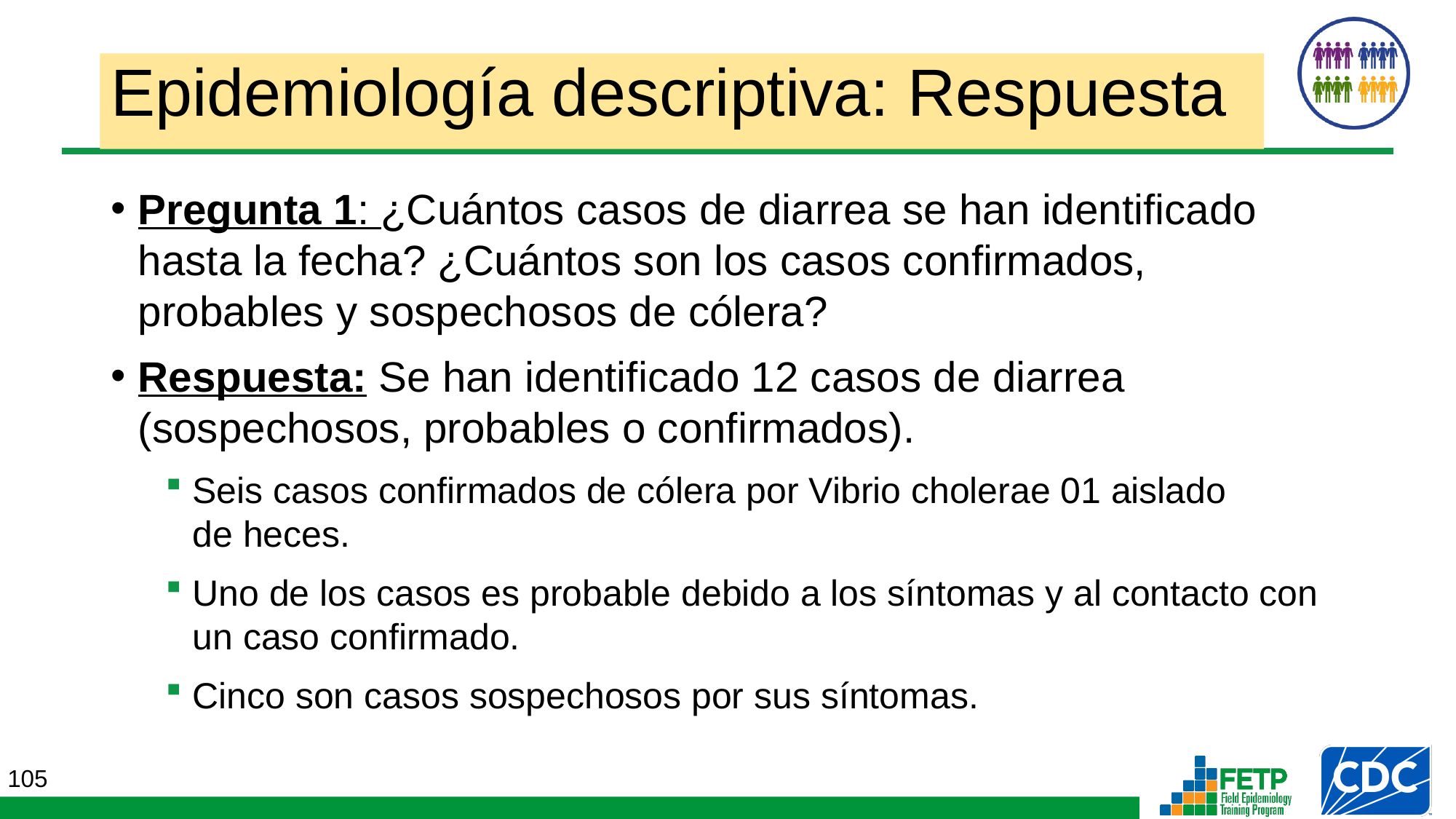

Epidemiología descriptiva: Respuesta
Pregunta 1: ¿Cuántos casos de diarrea se han identificado hasta la fecha? ¿Cuántos son los casos confirmados, probables y sospechosos de cólera?
Respuesta: Se han identificado 12 casos de diarrea (sospechosos, probables o confirmados).
Seis casos confirmados de cólera por Vibrio cholerae 01 aislado
de heces.
Uno de los casos es probable debido a los síntomas y al contacto con un caso confirmado.
Cinco son casos sospechosos por sus síntomas.